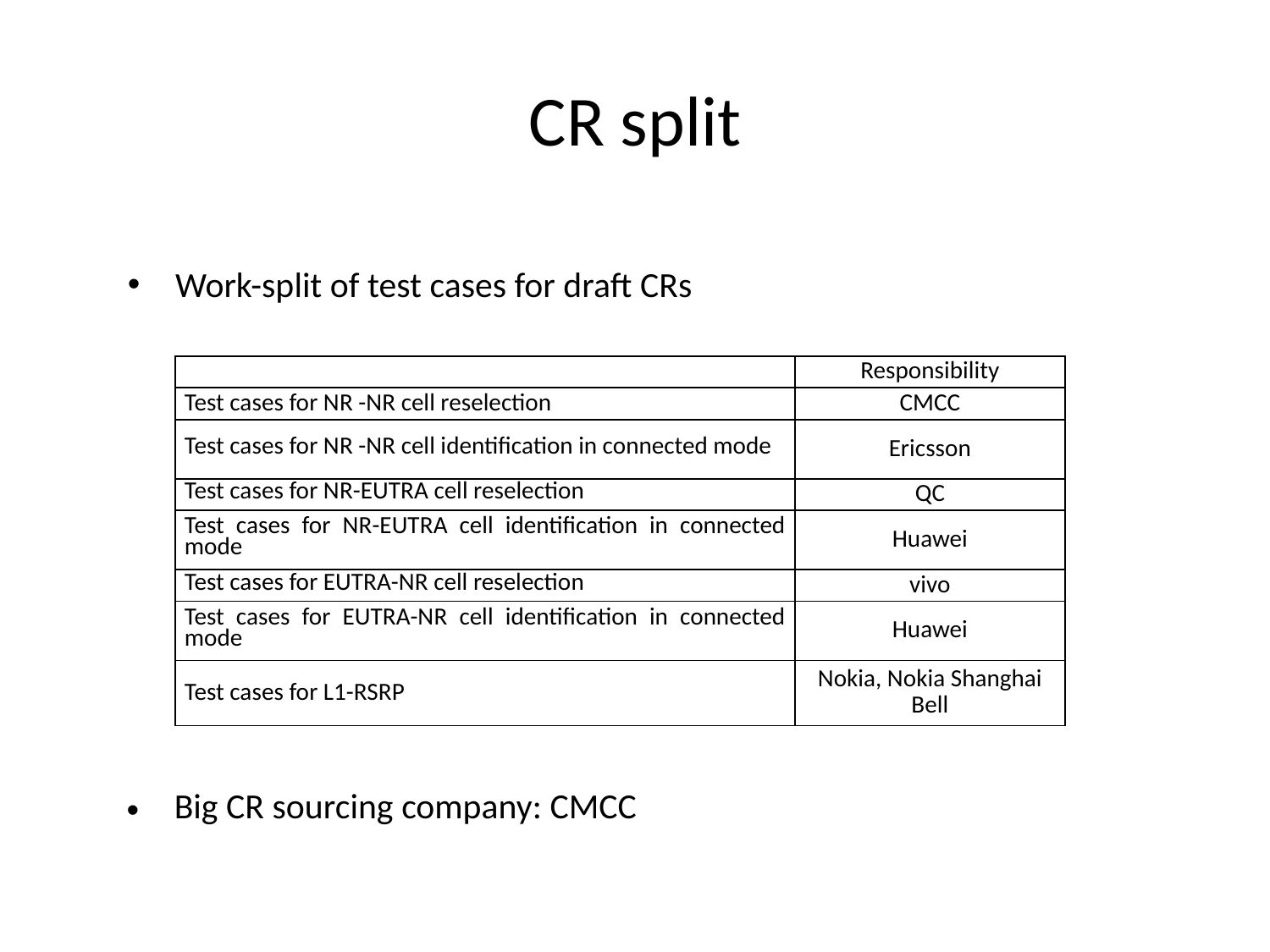

# CR split
Work-split of test cases for draft CRs
|  | Responsibility |
| --- | --- |
| Test cases for NR -NR cell reselection | CMCC |
| Test cases for NR -NR cell identification in connected mode | Ericsson |
| Test cases for NR-EUTRA cell reselection | QC |
| Test cases for NR-EUTRA cell identification in connected mode | Huawei |
| Test cases for EUTRA-NR cell reselection | vivo |
| Test cases for EUTRA-NR cell identification in connected mode | Huawei |
| Test cases for L1-RSRP | Nokia, Nokia Shanghai Bell |
Big CR sourcing company: CMCC